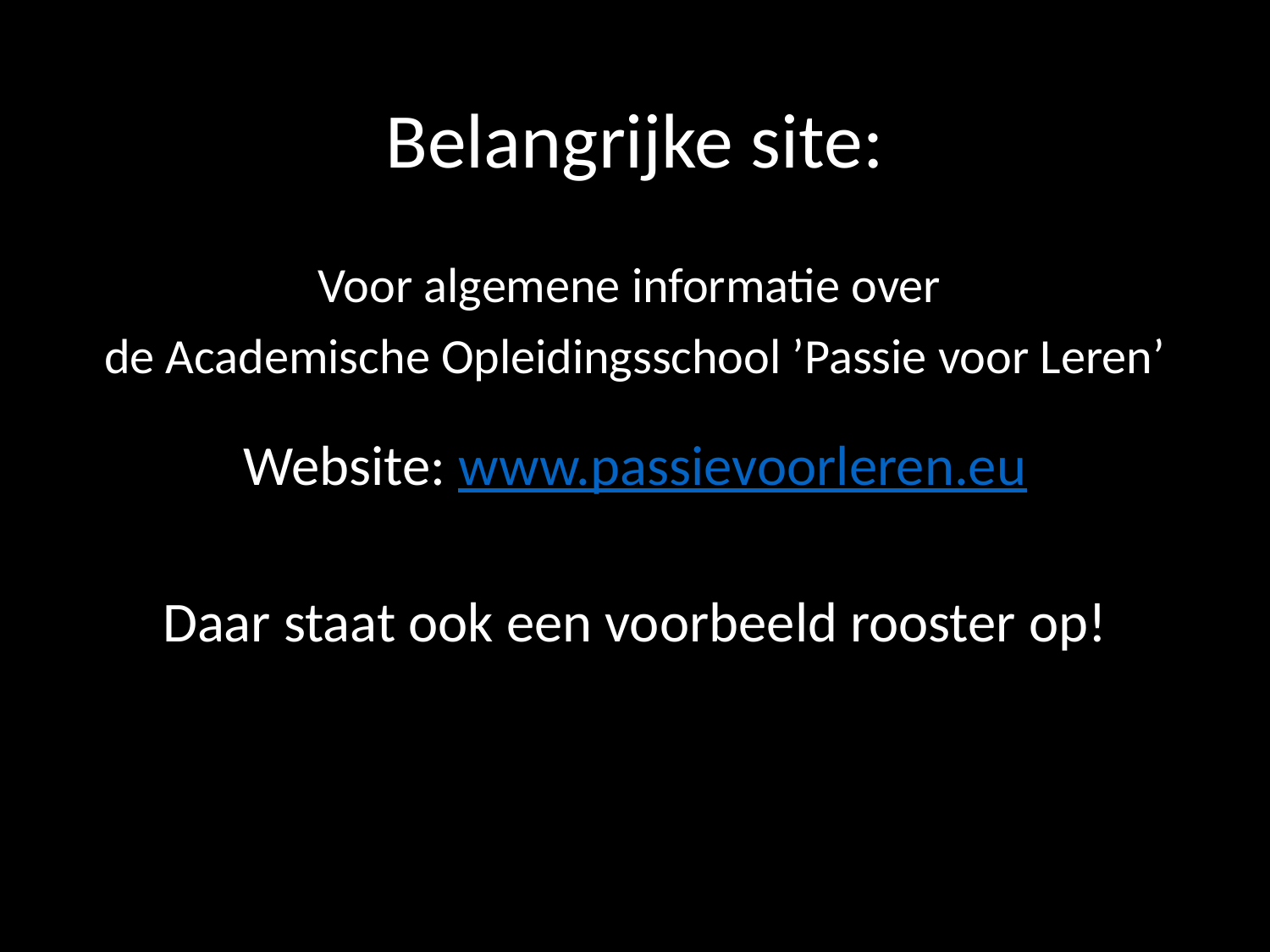

# Belangrijke site:
Voor algemene informatie over
de Academische Opleidingsschool ’Passie voor Leren’

Website: www.passievoorleren.eu

Daar staat ook een voorbeeld rooster op!